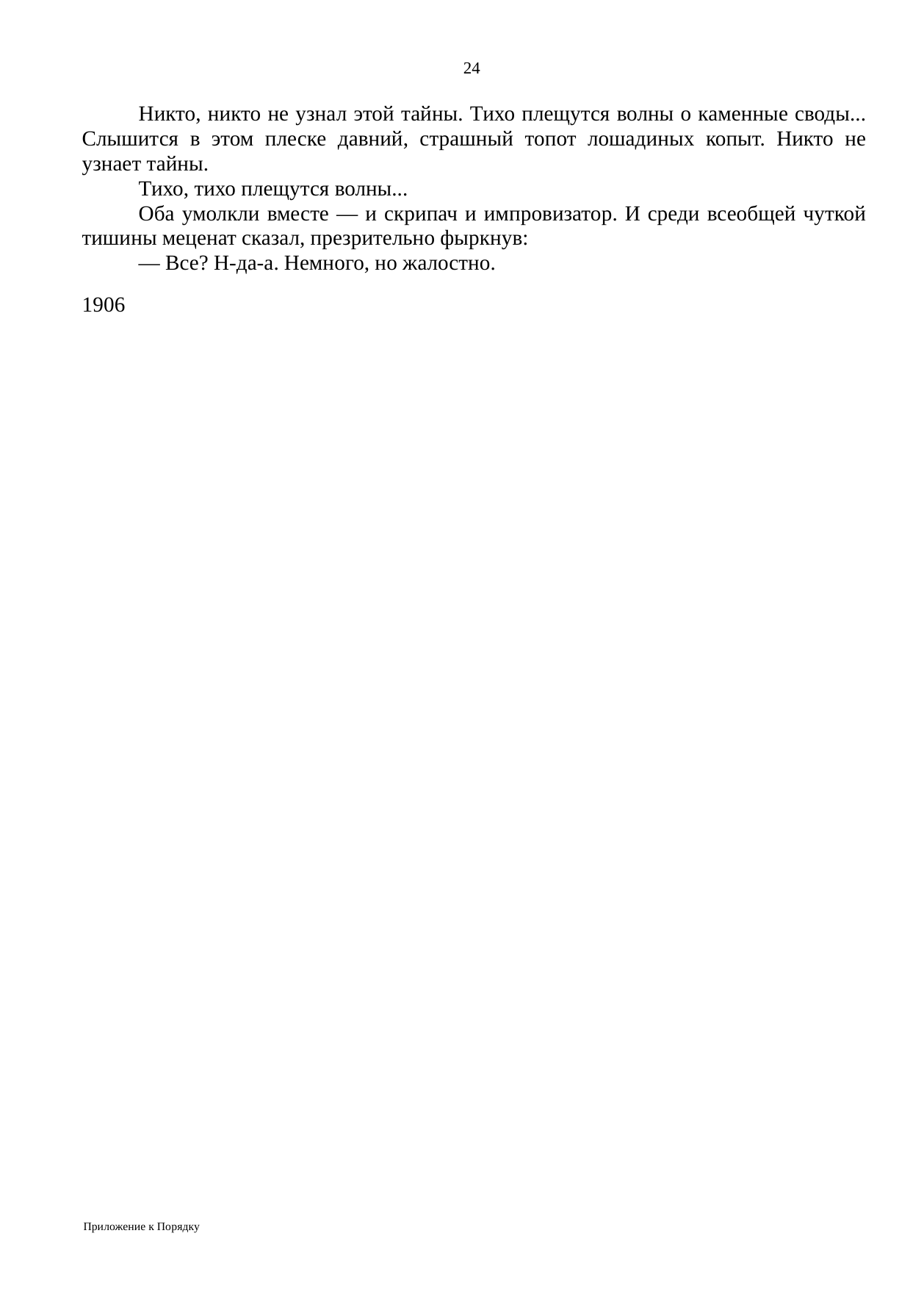

24
Никто, никто не узнал этой тайны. Тихо плещутся волны о каменные своды... Слышится в этом плеске давний, страшный топот лошадиных копыт. Никто не узнает тайны.
Тихо, тихо плещутся волны...
Оба умолкли вместе — и скрипач и импровизатор. И среди всеобщей чуткой тишины меценат сказал, презрительно фыркнув:
— Все? Н-да-а. Немного, но жалостно.
1906
Приложение к Порядку